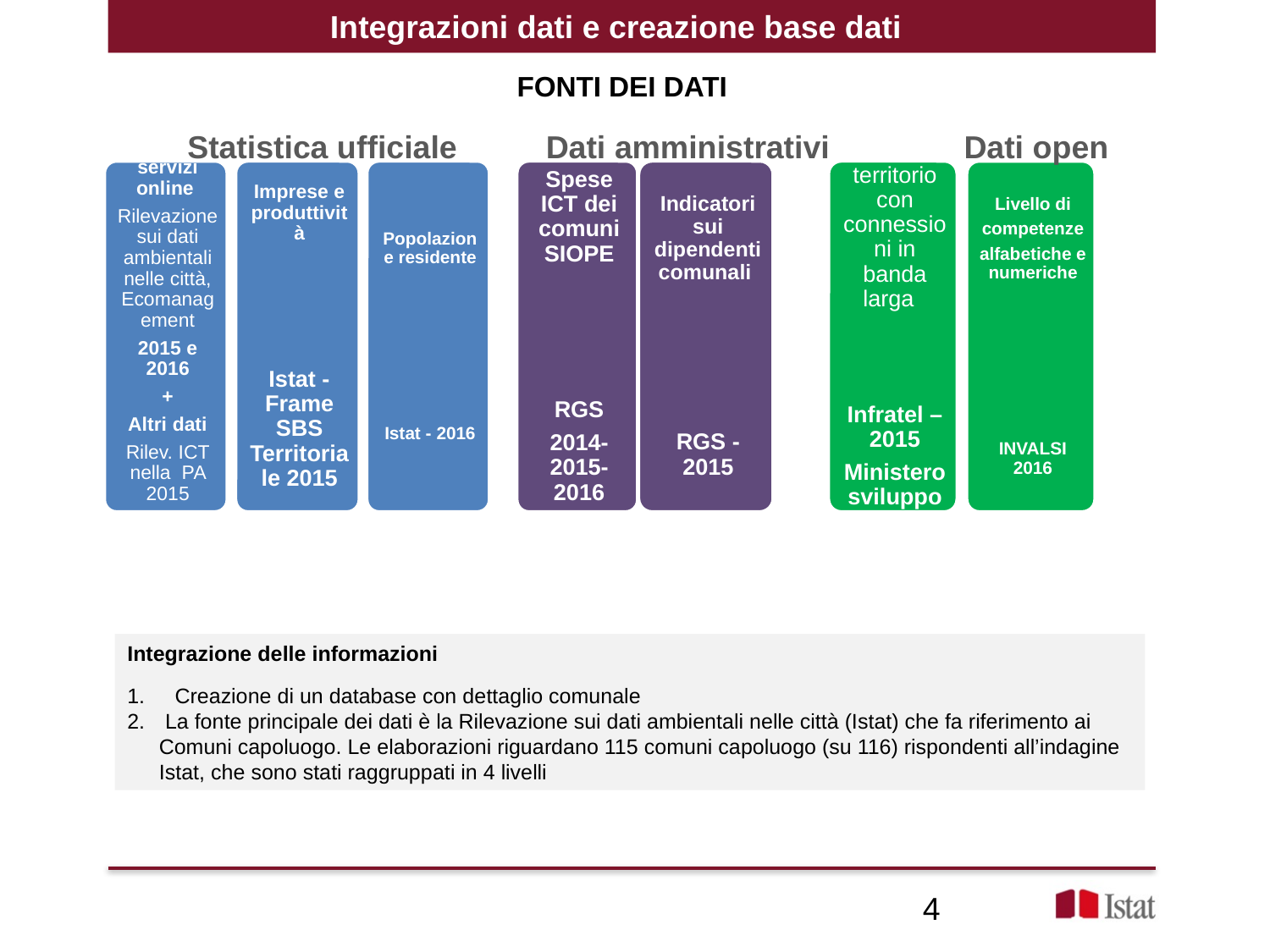

Integrazioni dati e creazione base dati
FONTI DEI DATI
Statistica ufficiale
Dati amministrativi
Dati open
Offerta di servizi online
Rilevazione sui dati ambientali nelle città, Ecomanagement
2015 e 2016
+
Altri dati
Rilev. ICT nella  PA 2015
Istat
Copertura del territorio con connessioni in banda larga

Infratel – 2015
Ministero sviluppo economico 2016
Spese ICT dei comuni SIOPE

 RGS
2014- 2015-2016
Imprese e produttività

Istat - Frame SBS Territoriale 2015
Indicatori sui dipendenti comunali

RGS - 2015
Popolazione residente

Istat - 2016
Livello di
competenze
alfabetiche e numeriche

INVALSI 2016
Integrazione delle informazioni

Creazione di un database con dettaglio comunale
 La fonte principale dei dati è la Rilevazione sui dati ambientali nelle città (Istat) che fa riferimento ai Comuni capoluogo. Le elaborazioni riguardano 115 comuni capoluogo (su 116) rispondenti all’indagine Istat, che sono stati raggruppati in 4 livelli
4